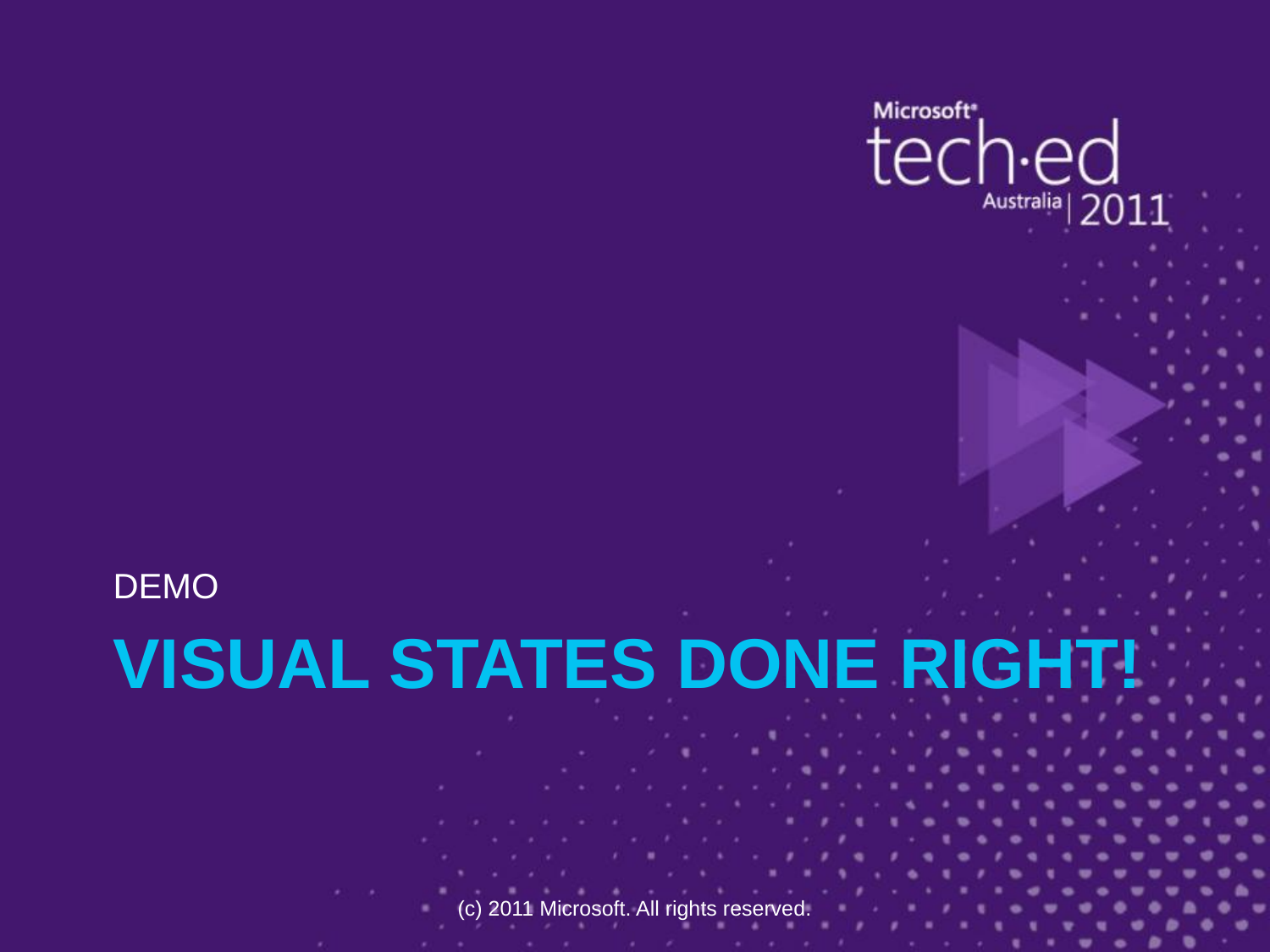

DEMO
# Visual states done right!
(c) 2011 Microsoft. All rights reserved.